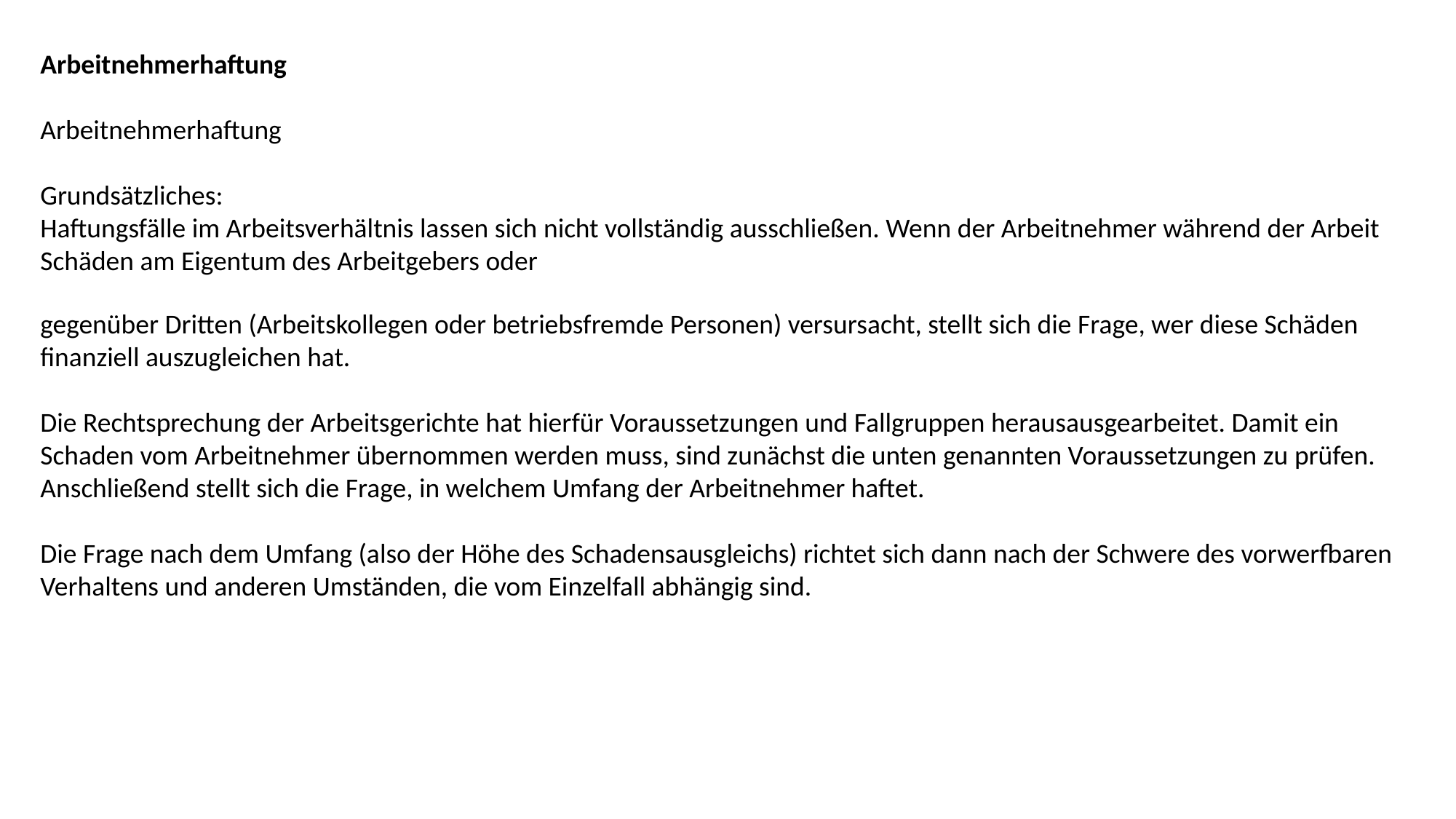

Arbeitnehmerhaftung

Arbeitnehmerhaftung

Grundsätzliches:
Haftungsfälle im Arbeitsverhältnis lassen sich nicht vollständig ausschließen. Wenn der Arbeitnehmer während der Arbeit Schäden am Eigentum des Arbeitgebers oder
gegenüber Dritten (Arbeitskollegen oder betriebsfremde Personen) versursacht, stellt sich die Frage, wer diese Schäden finanziell auszugleichen hat.

Die Rechtsprechung der Arbeitsgerichte hat hierfür Voraussetzungen und Fallgruppen herausausgearbeitet. Damit ein Schaden vom Arbeitnehmer übernommen werden muss, sind zunächst die unten genannten Voraussetzungen zu prüfen. Anschließend stellt sich die Frage, in welchem Umfang der Arbeitnehmer haftet.

Die Frage nach dem Umfang (also der Höhe des Schadensausgleichs) richtet sich dann nach der Schwere des vorwerfbaren Verhaltens und anderen Umständen, die vom Einzelfall abhängig sind.